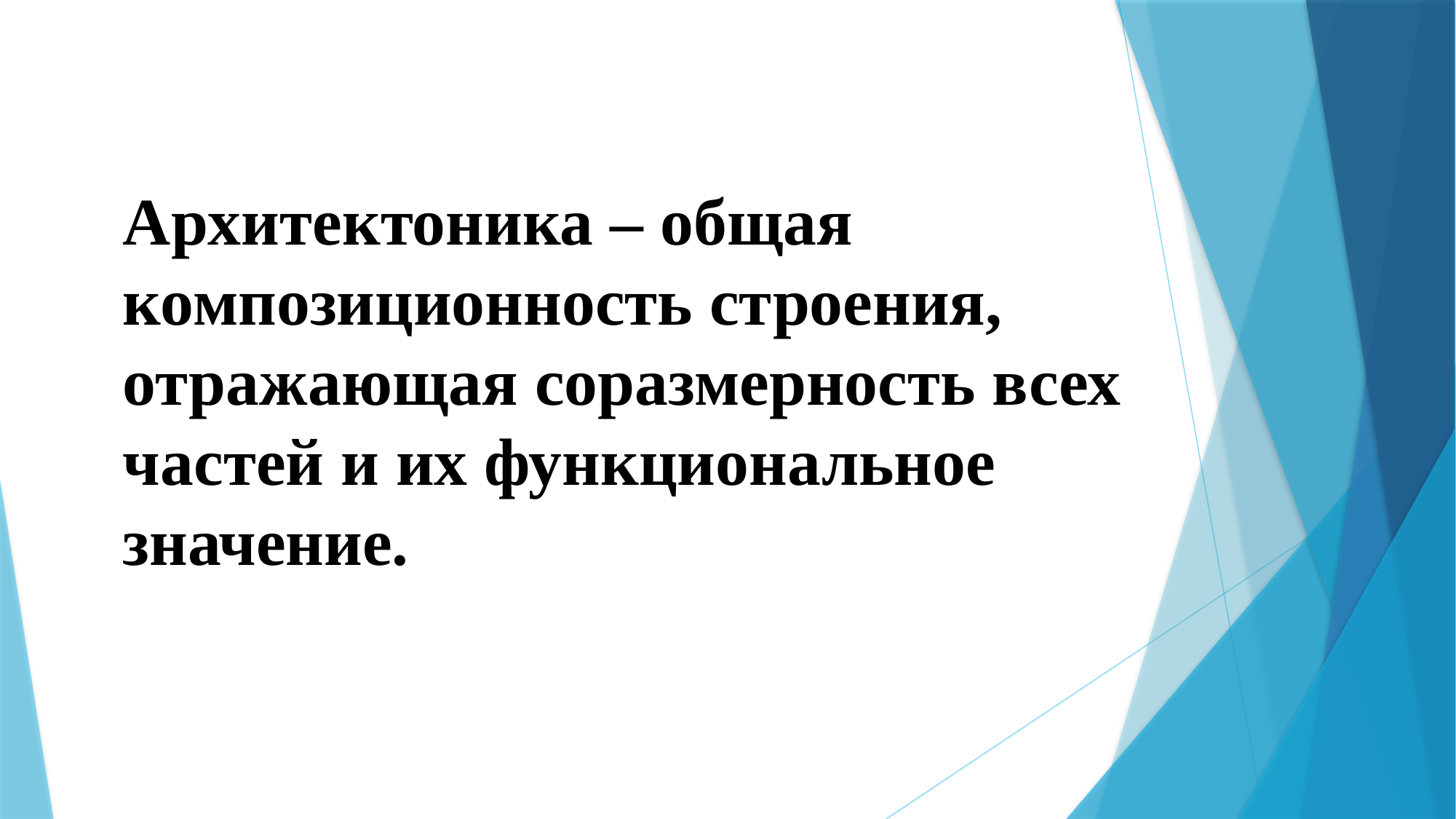

Архитектоника – общая композиционность строения, отражающая соразмерность всех частей и их функциональное значение.